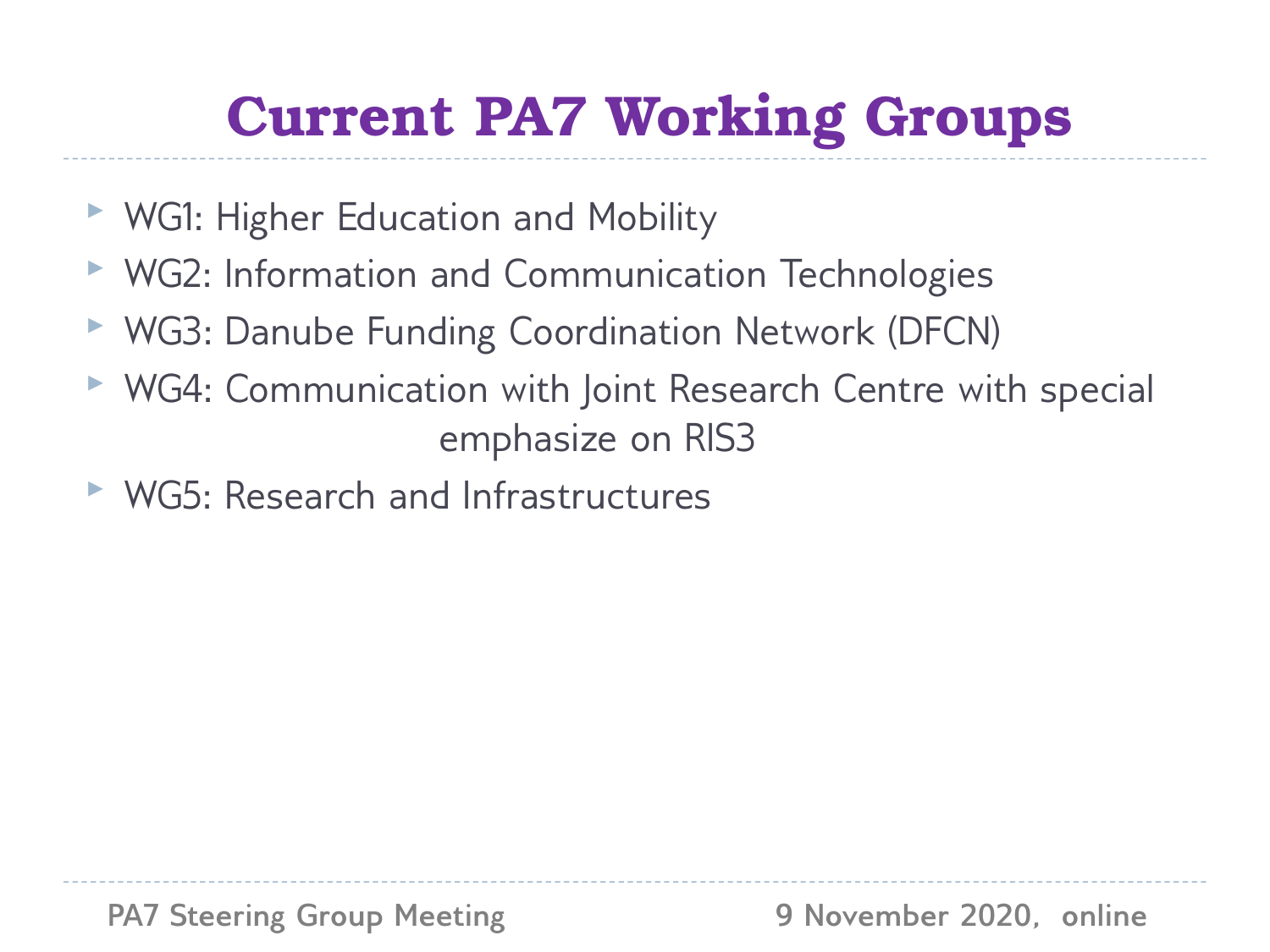

# Current PA7 Working Groups

WG1: Higher Education and Mobility
WG2: Information and Communication Technologies
WG3: Danube Funding Coordination Network (DFCN)
WG4: Communication with Joint Research Centre with special 		     emphasize on RIS3
WG5: Research and Infrastructures

PA7 Steering Group Meeting                          9 November 2020,  online